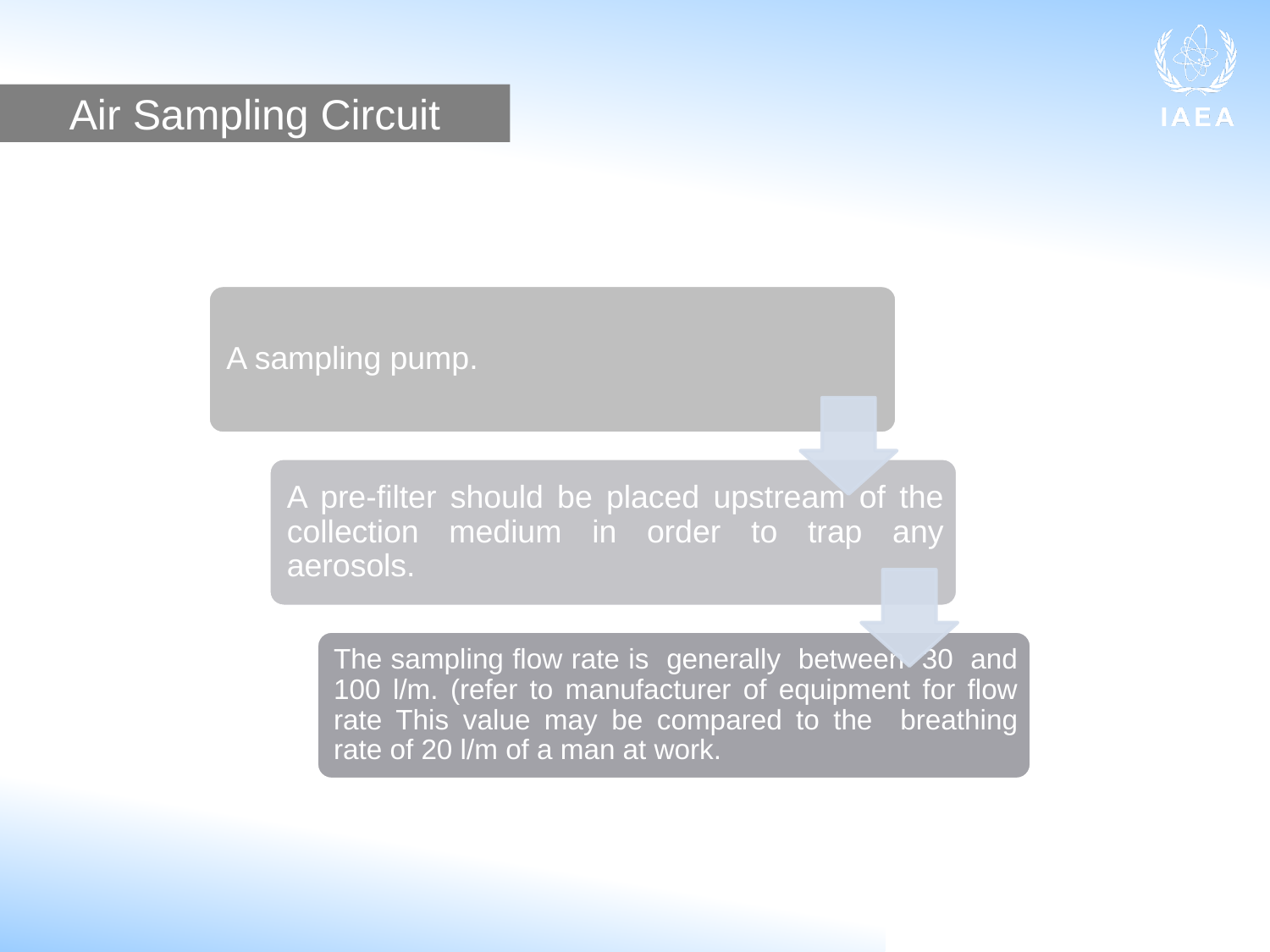

Air Sampling Circuit
A sampling pump.
A pre-filter should be placed upstream of the collection medium in order to trap any aerosols.
The sampling flow rate is  generally  between  30  and 100 l/m. (refer to manufacturer of equipment for flow rate This value may be compared to the  breathing rate of 20 l/m of a man at work.